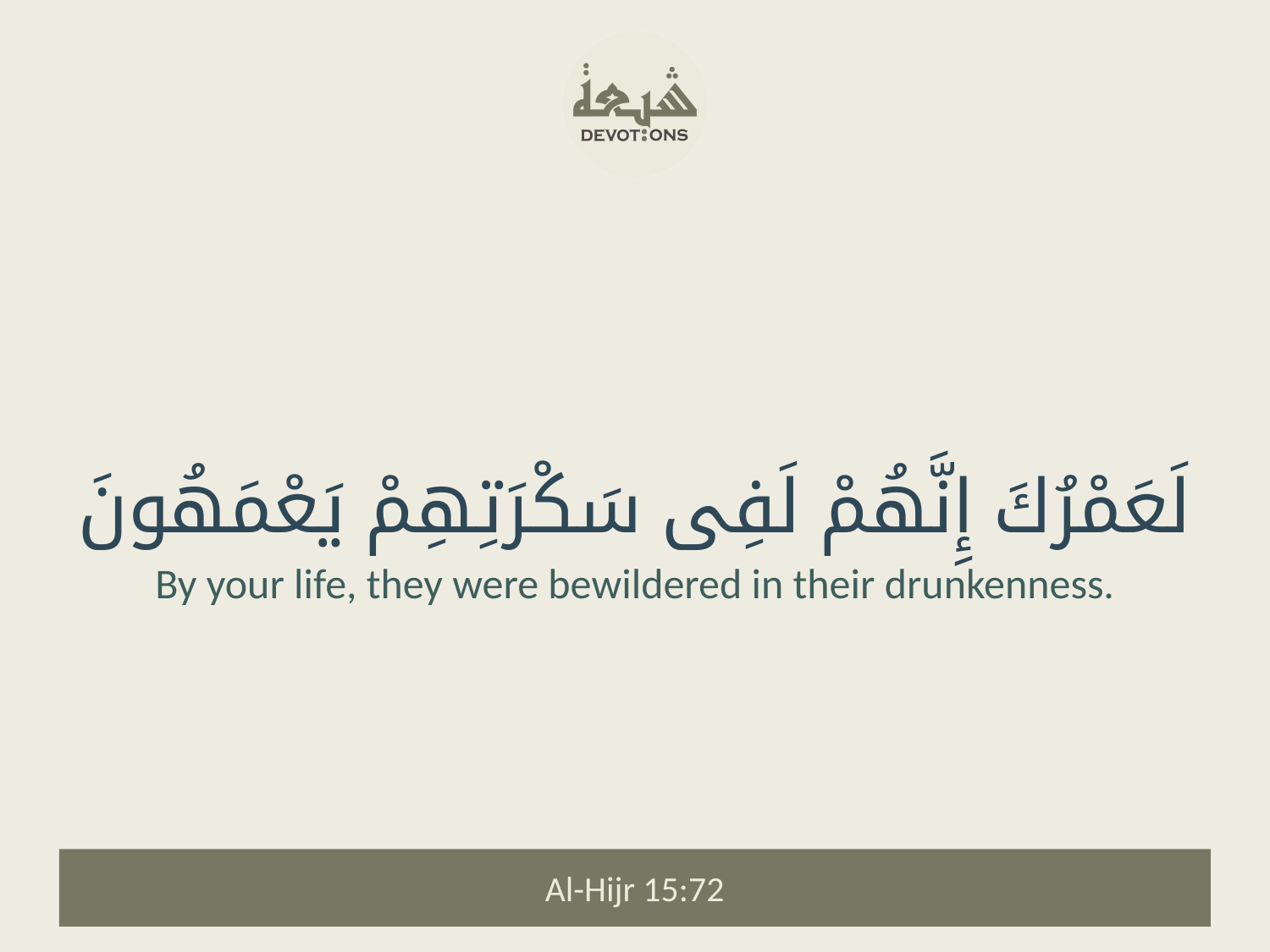

لَعَمْرُكَ إِنَّهُمْ لَفِى سَكْرَتِهِمْ يَعْمَهُونَ
By your life, they were bewildered in their drunkenness.
Al-Hijr 15:72